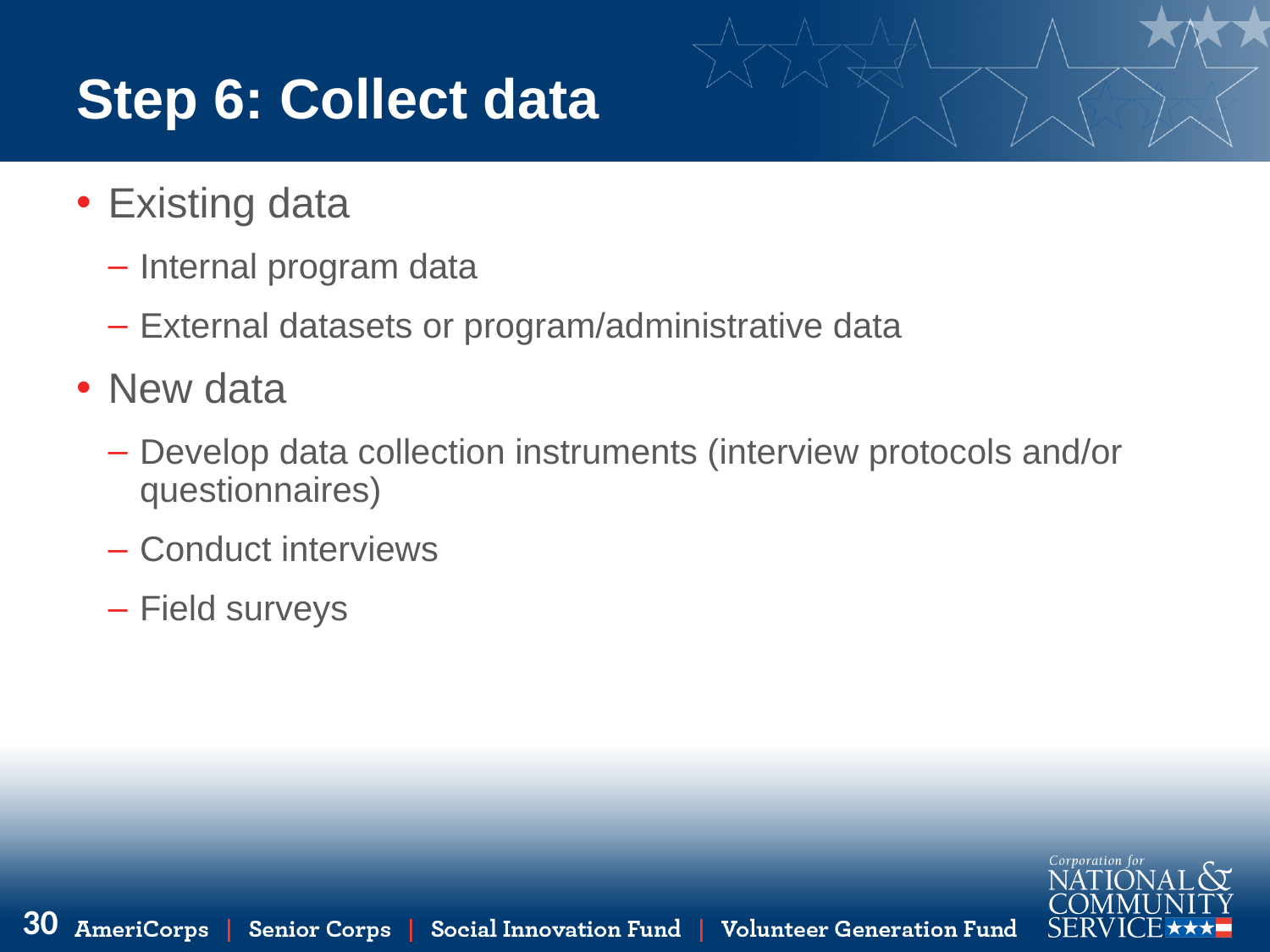

# Step 6: Collect data
Existing data
Internal program data
External datasets or program/administrative data
New data
Develop data collection instruments (interview protocols and/or questionnaires)
Conduct interviews
Field surveys
30